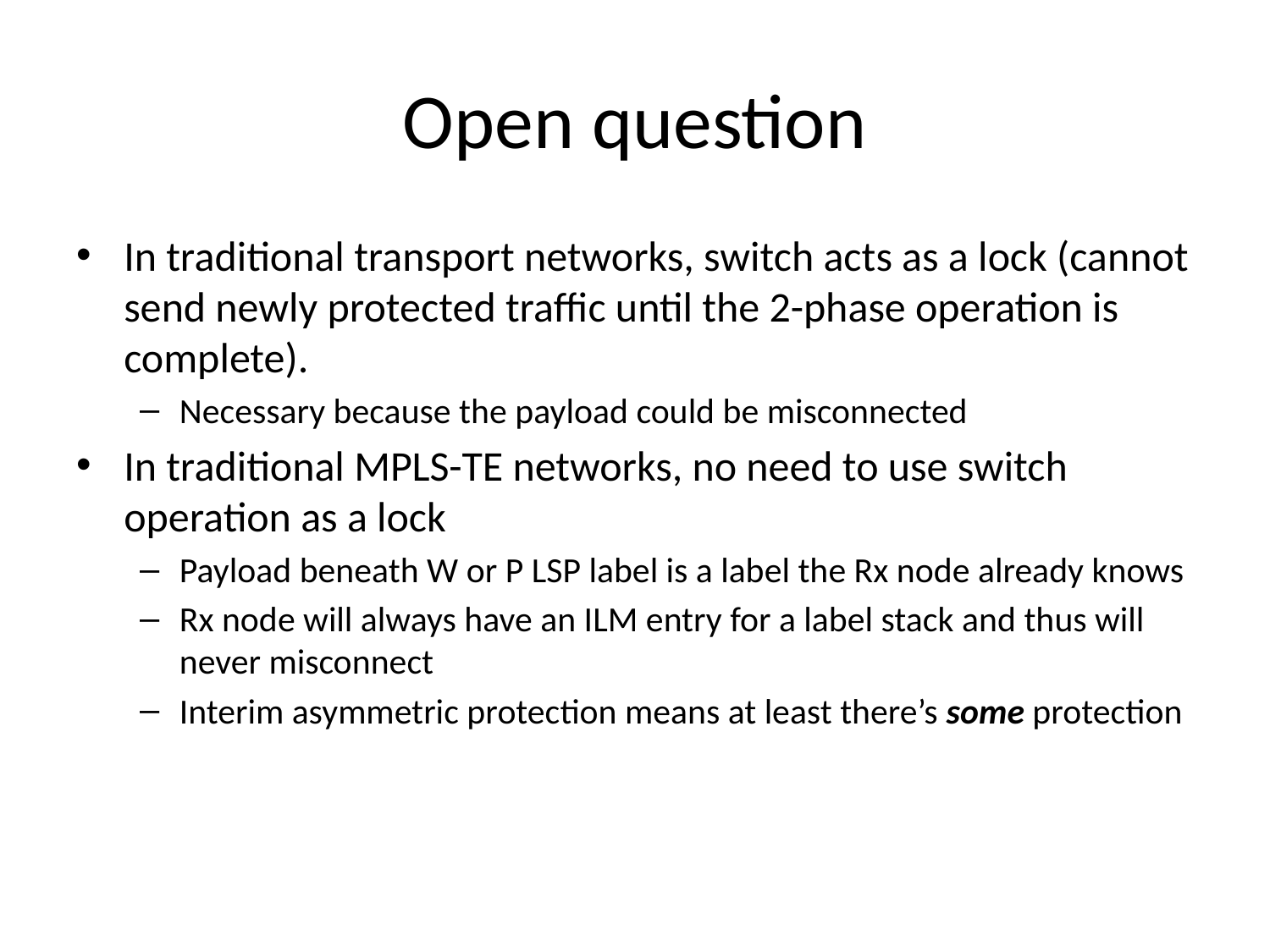

# Open question
In traditional transport networks, switch acts as a lock (cannot send newly protected traffic until the 2-phase operation is complete).
Necessary because the payload could be misconnected
In traditional MPLS-TE networks, no need to use switch operation as a lock
Payload beneath W or P LSP label is a label the Rx node already knows
Rx node will always have an ILM entry for a label stack and thus will never misconnect
Interim asymmetric protection means at least there’s some protection